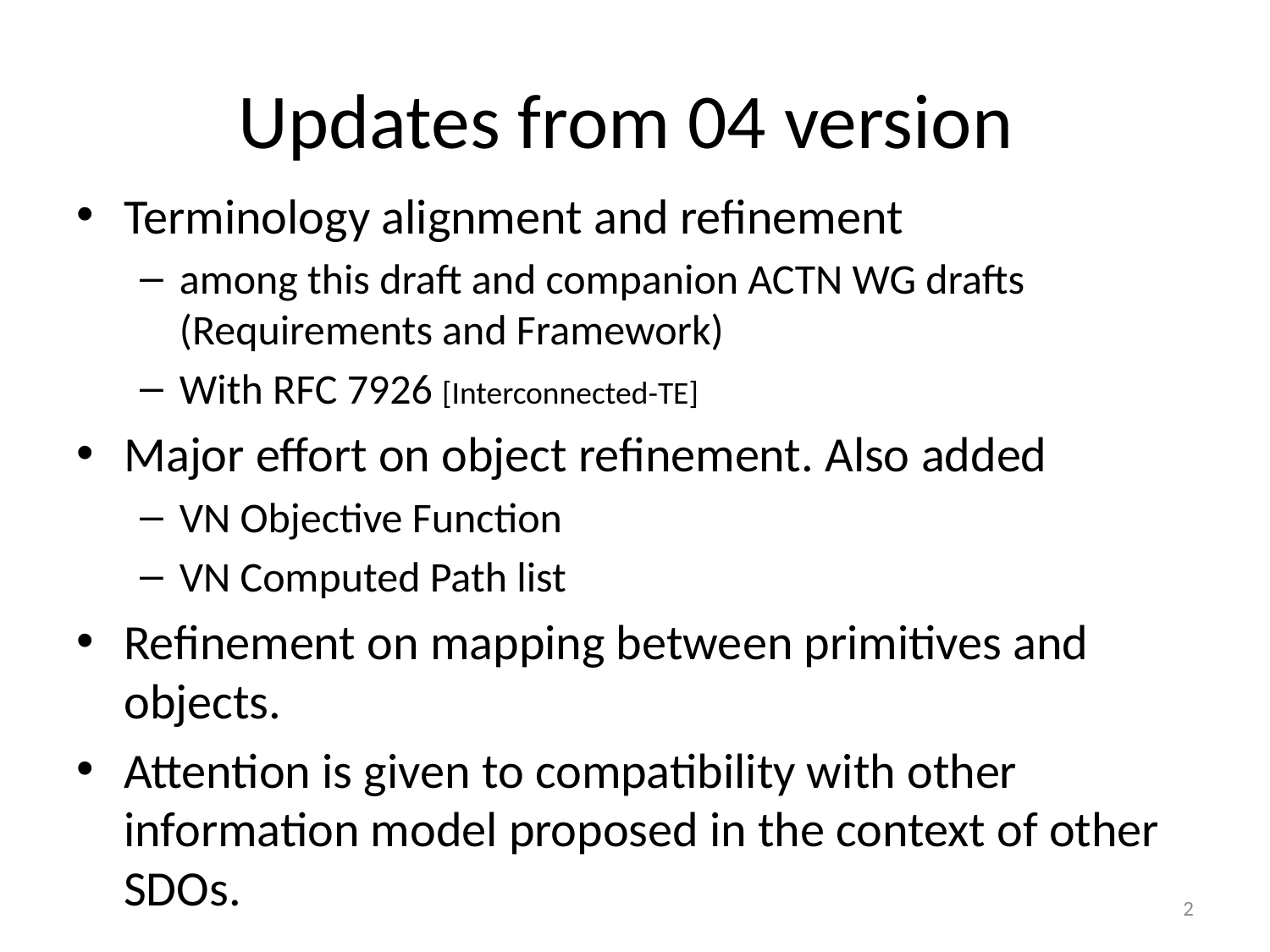

# Updates from 04 version
Terminology alignment and refinement
among this draft and companion ACTN WG drafts (Requirements and Framework)
With RFC 7926 [Interconnected-TE]
Major effort on object refinement. Also added
VN Objective Function
VN Computed Path list
Refinement on mapping between primitives and objects.
Attention is given to compatibility with other information model proposed in the context of other SDOs.

2